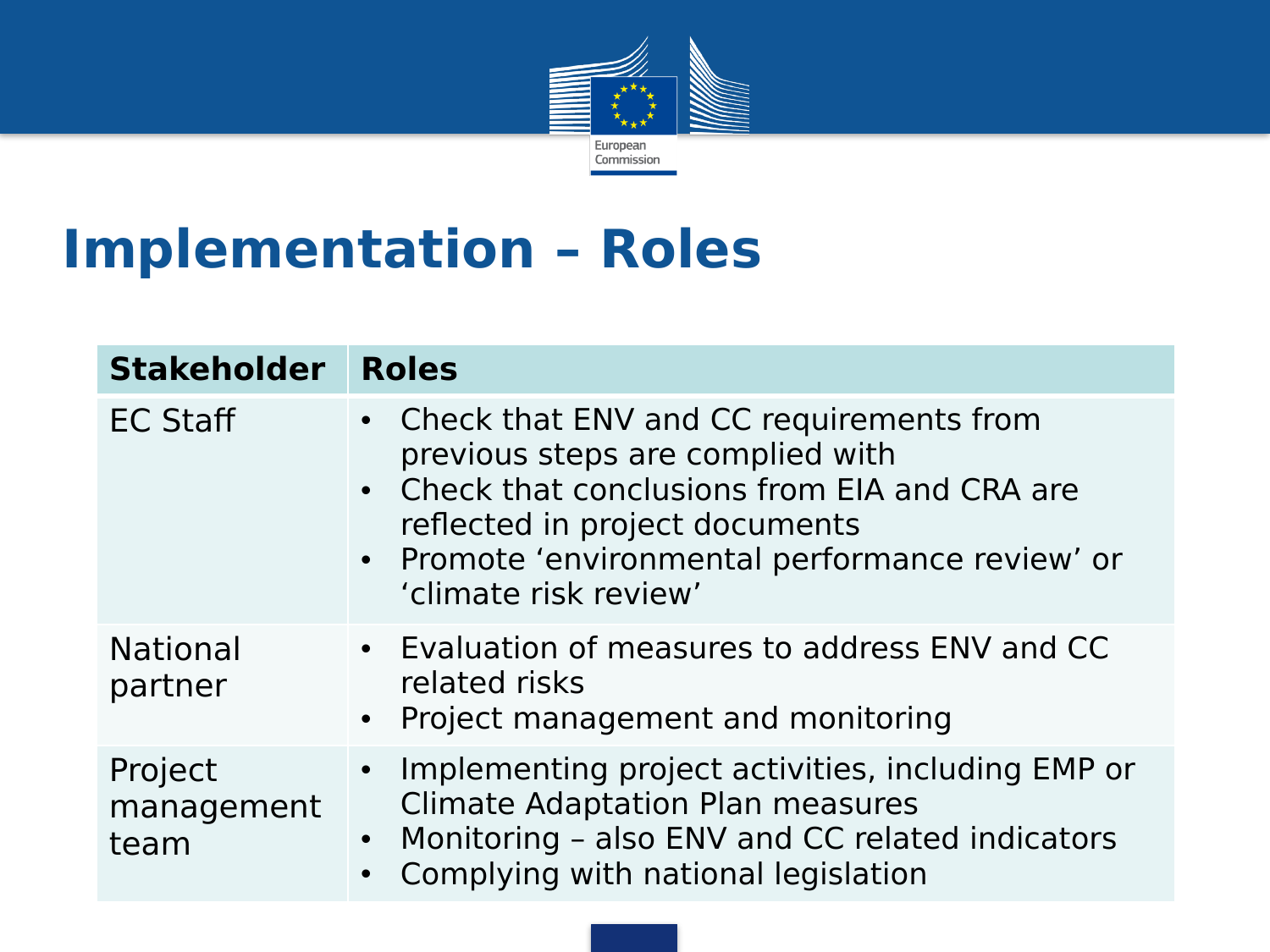

# Implementation – Roles
| Stakeholder | Roles |
| --- | --- |
| EC Staff | Check that ENV and CC requirements from previous steps are complied with Check that conclusions from EIA and CRA are reflected in project documents Promote ‘environmental performance review’ or ‘climate risk review’ |
| National partner | Evaluation of measures to address ENV and CC related risks Project management and monitoring |
| Project management team | Implementing project activities, including EMP or Climate Adaptation Plan measures Monitoring – also ENV and CC related indicators Complying with national legislation |